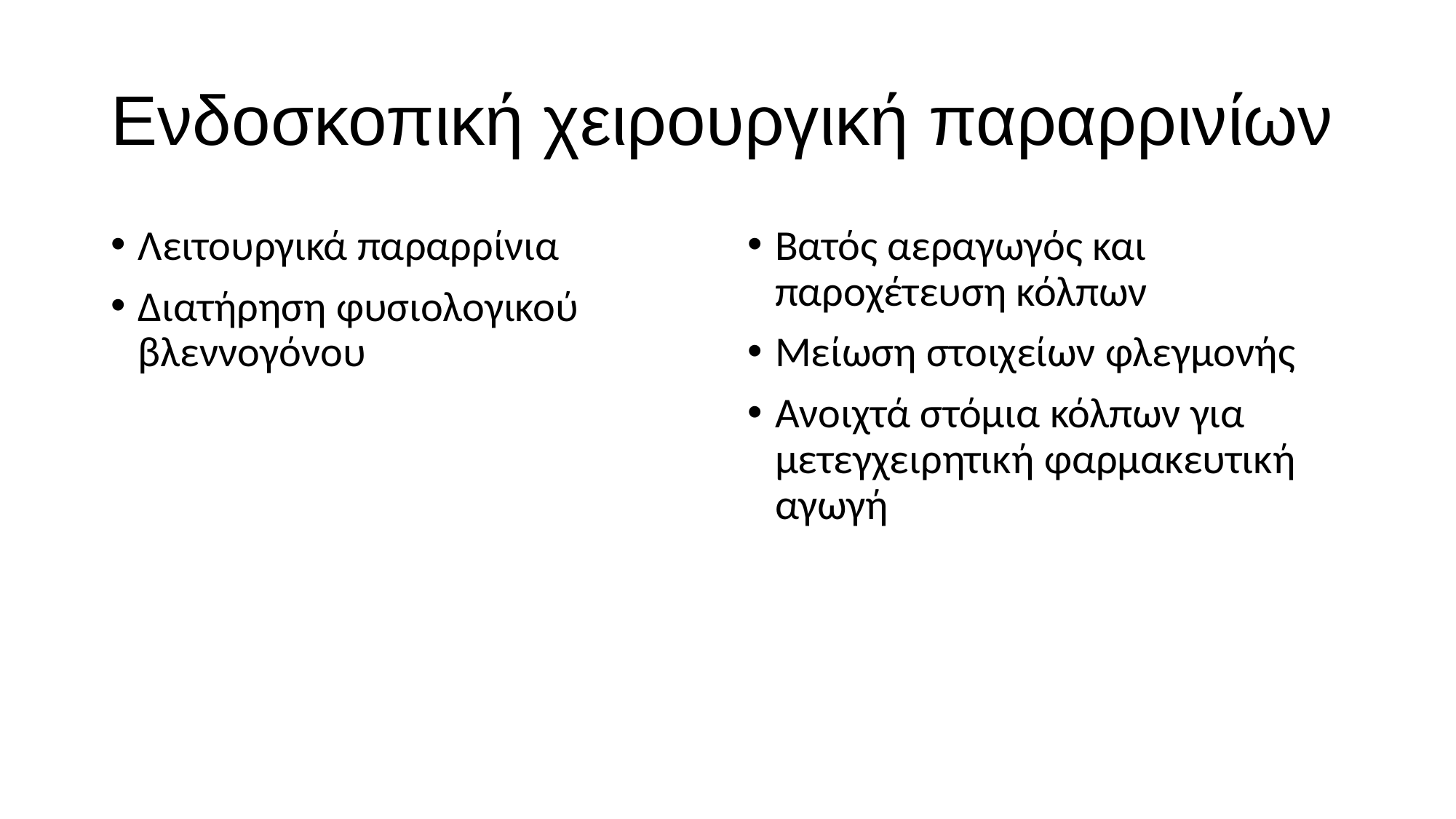

# Ενδοσκοπική χειρουργική παραρρινίων
Λειτουργικά παραρρίνια
Διατήρηση φυσιολογικού βλεννογόνου
Βατός αεραγωγός και παροχέτευση κόλπων
Μείωση στοιχείων φλεγμονής
Ανοιχτά στόμια κόλπων για μετεγχειρητική φαρμακευτική αγωγή